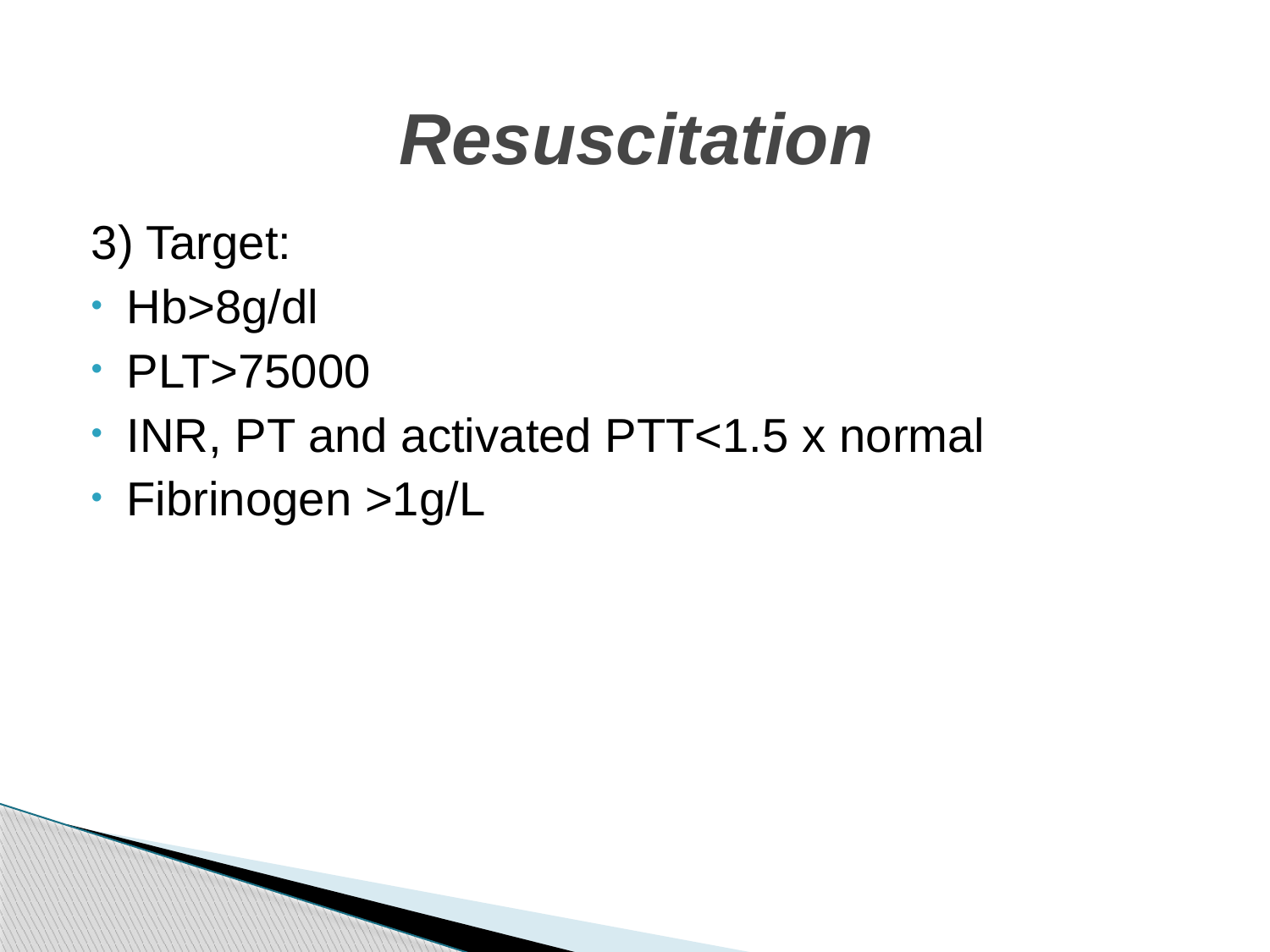

# Resuscitation
3) Target:
Hb>8g/dl
PLT>75000
INR, PT and activated PTT<1.5 x normal
Fibrinogen >1g/L